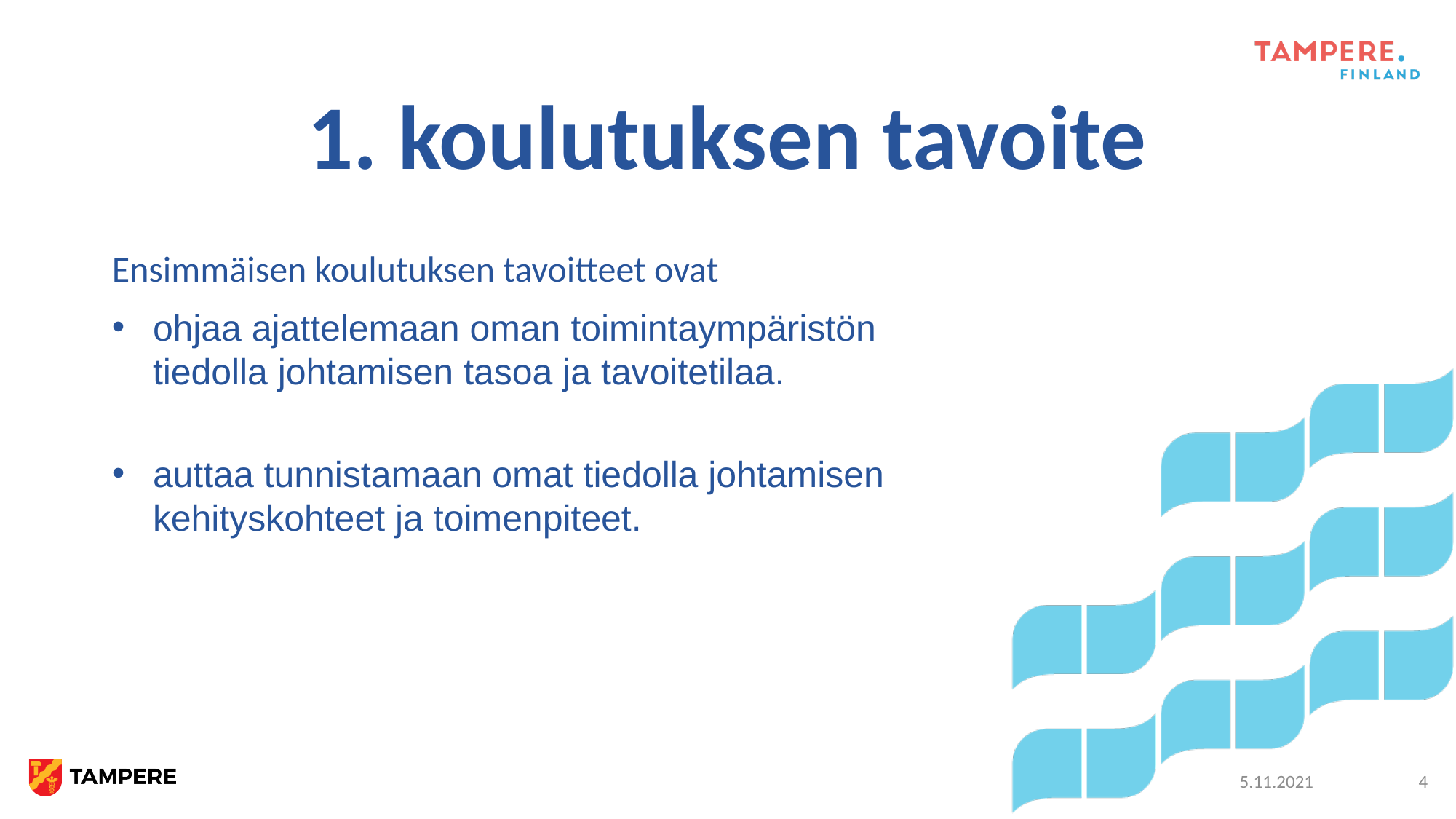

# 1. koulutuksen tavoite
Ensimmäisen koulutuksen tavoitteet ovat
ohjaa ajattelemaan oman toimintaympäristön tiedolla johtamisen tasoa ja tavoitetilaa.
auttaa tunnistamaan omat tiedolla johtamisen kehityskohteet ja toimenpiteet.
5.11.2021
4